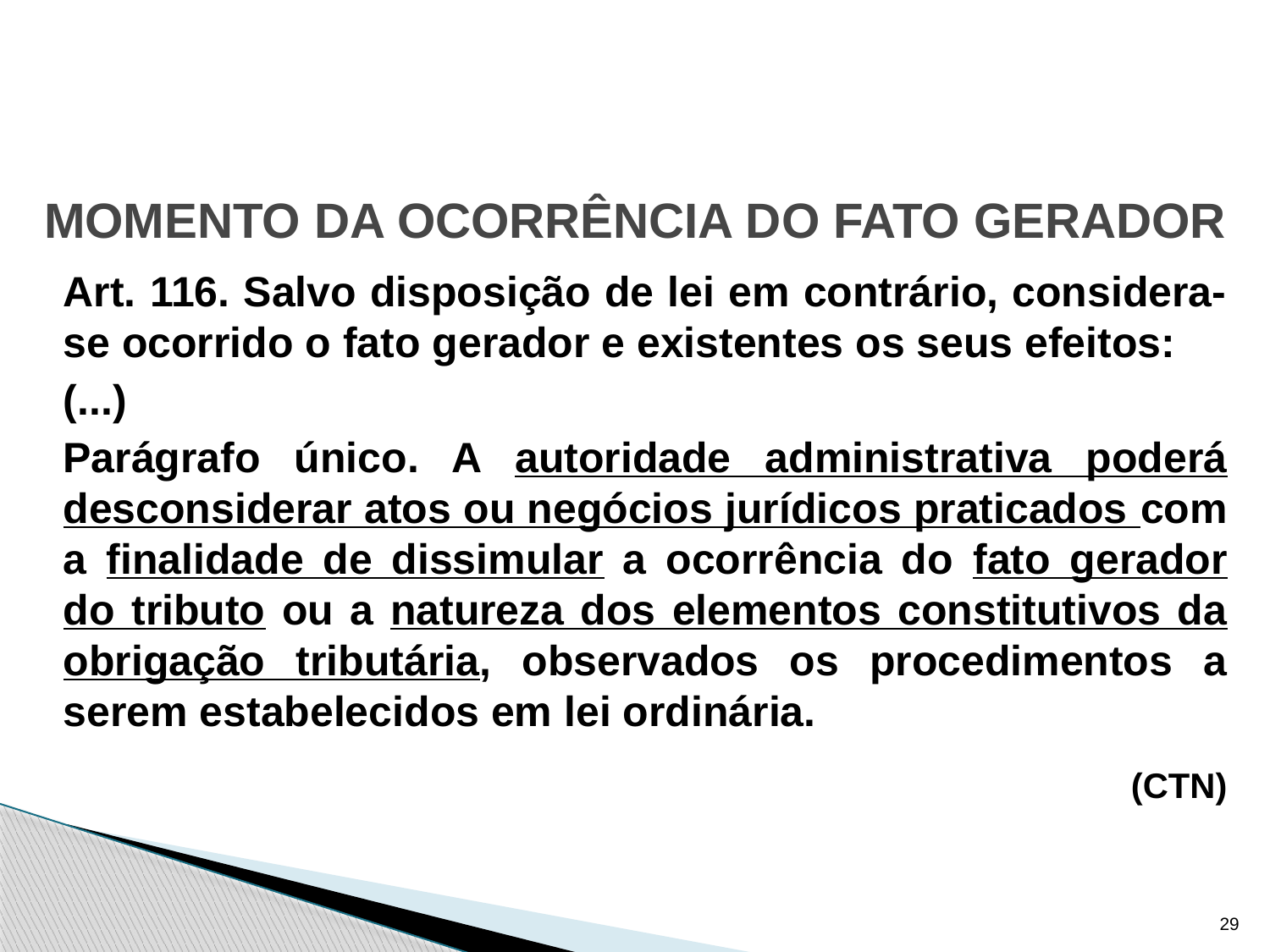

# MOMENTO DA OCORRÊNCIA DO FATO GERADOR
	Art. 116. Salvo disposição de lei em contrário, considera-se ocorrido o fato gerador e existentes os seus efeitos:
	(...)
	Parágrafo único. A autoridade administrativa poderá desconsiderar atos ou negócios jurídicos praticados com a finalidade de dissimular a ocorrência do fato gerador do tributo ou a natureza dos elementos constitutivos da obrigação tributária, observados os procedimentos a serem estabelecidos em lei ordinária.
(CTN)

29